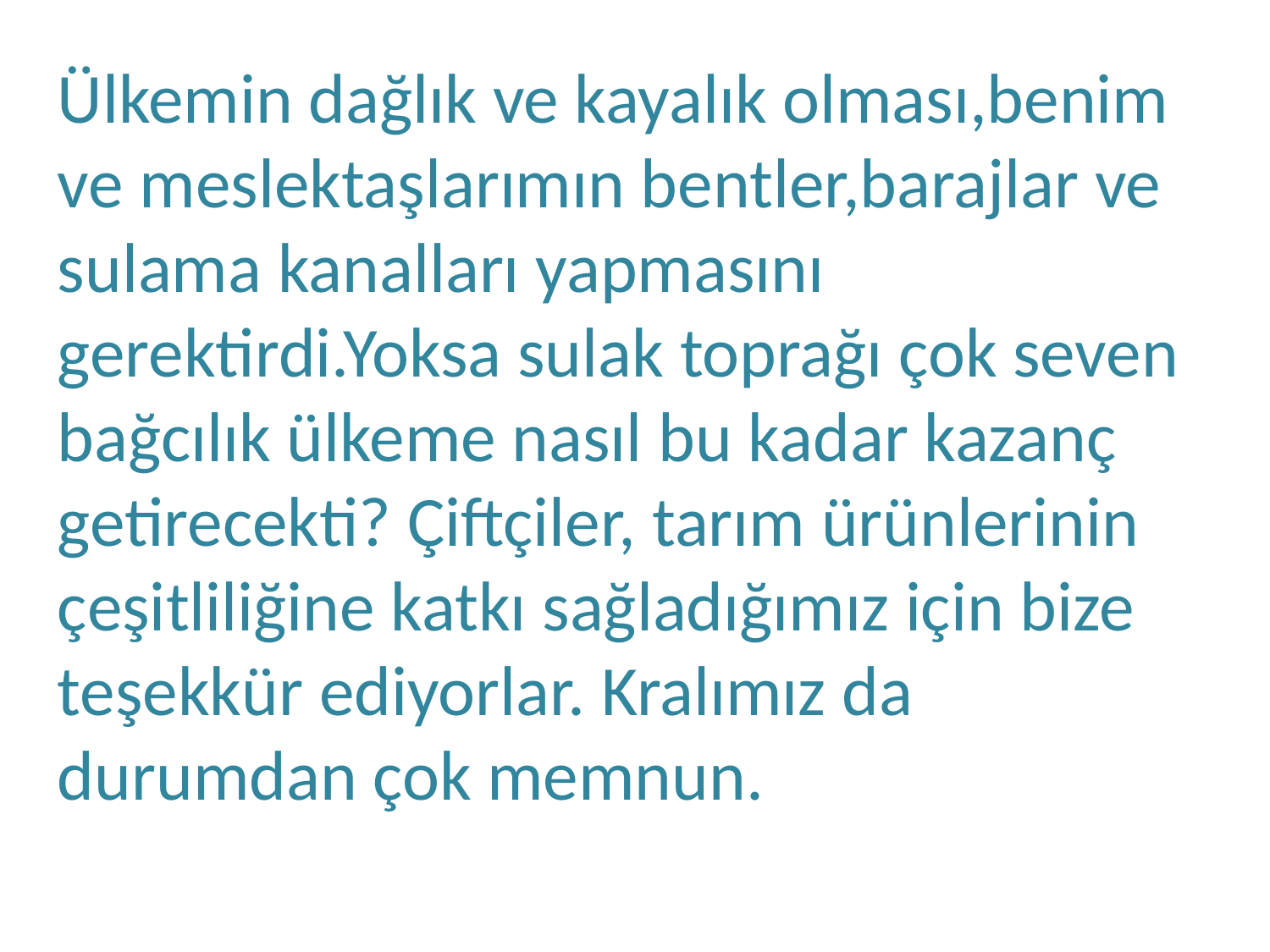

Ülkemin dağlık ve kayalık olması,benim ve meslektaşlarımın bentler,barajlar ve sulama kanalları yapmasını gerektirdi.Yoksa sulak toprağı çok seven bağcılık ülkeme nasıl bu kadar kazanç getirecekti? Çiftçiler, tarım ürünlerinin çeşitliliğine katkı sağladığımız için bize teşekkür ediyorlar. Kralımız da durumdan çok memnun.